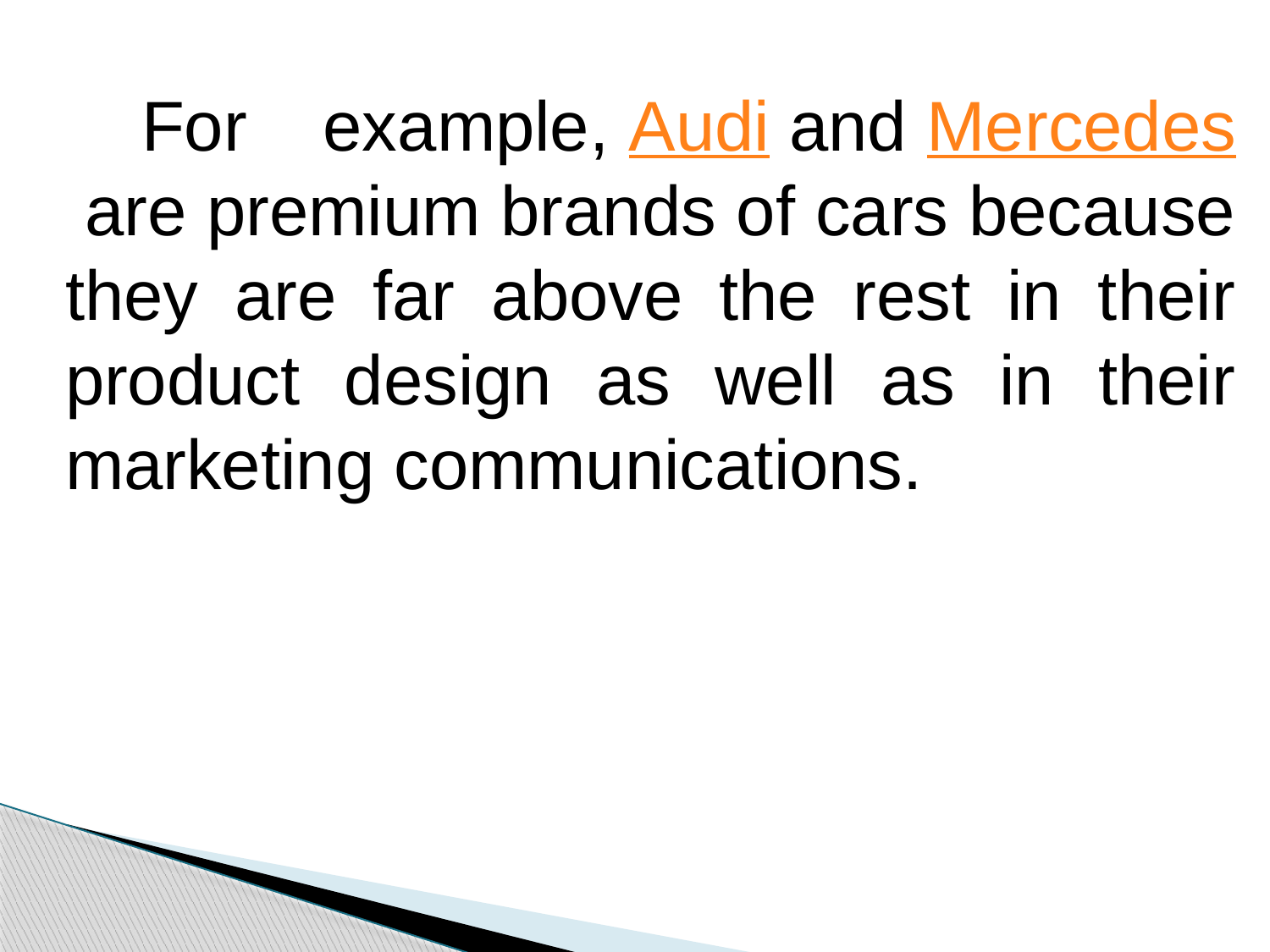

For example, Audi and Mercedes are premium brands of cars because they are far above the rest in their product design as well as in their marketing communications.